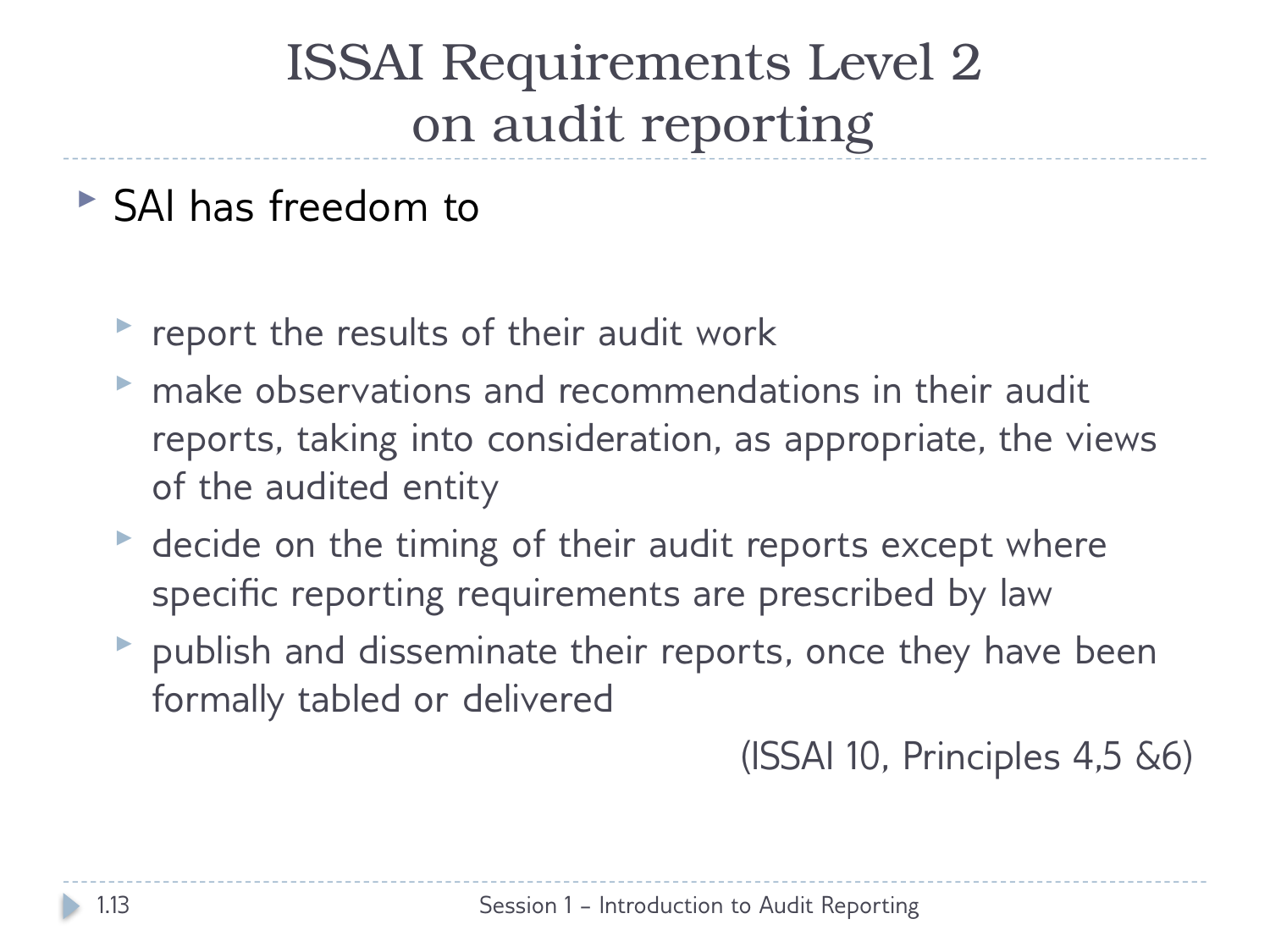

# ISSAI Requirements Level 2 on audit reporting
SAI has freedom to

report the results of their audit work
make observations and recommendations in their audit reports, taking into consideration, as appropriate, the views of the audited entity
decide on the timing of their audit reports except where specific reporting requirements are prescribed by law
publish and disseminate their reports, once they have been formally tabled or delivered
(ISSAI 10, Principles 4,5 &6)
1.13
Session 1 – Introduction to Audit Reporting